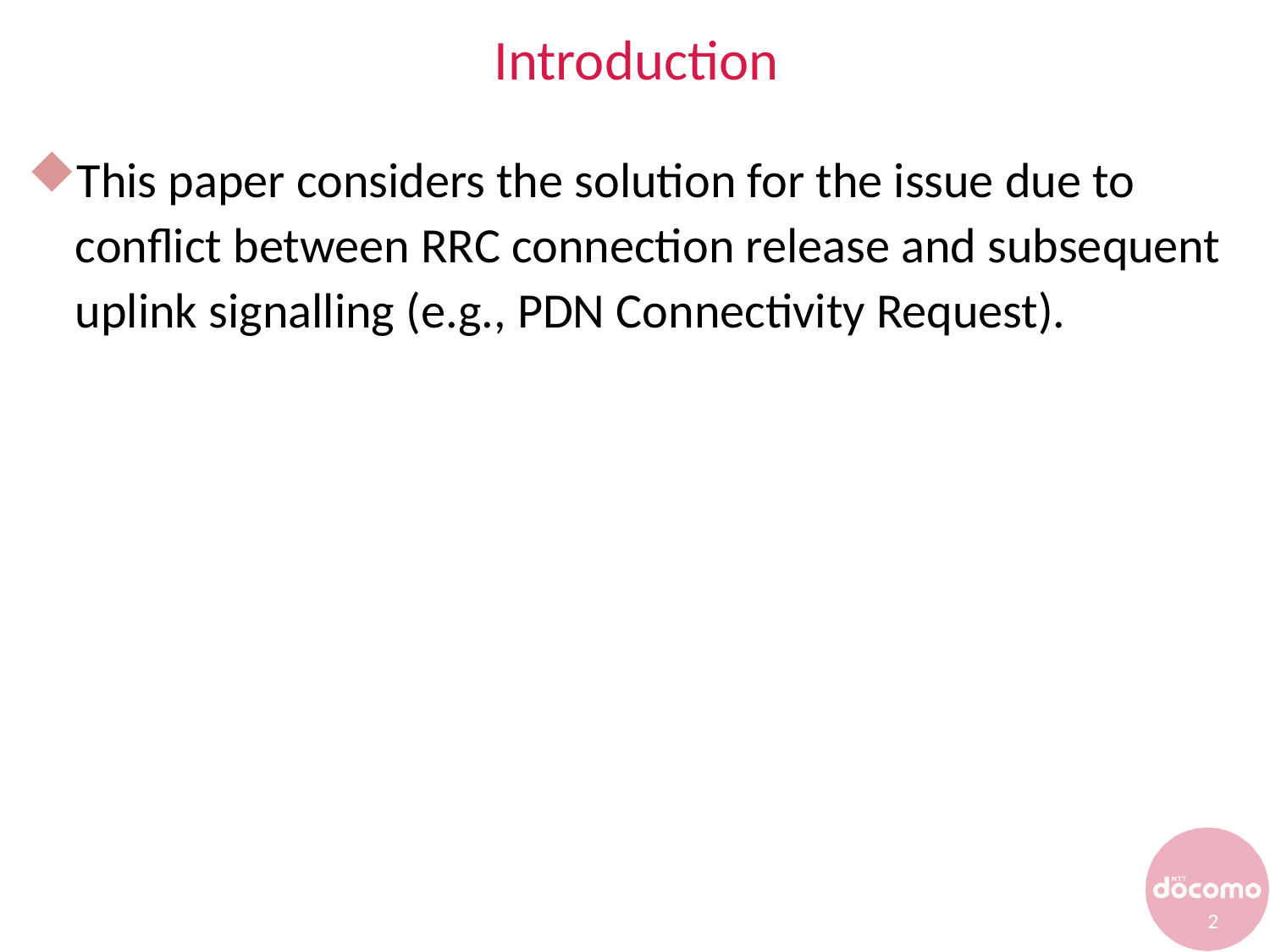

# Introduction
This paper considers the solution for the issue due to conflict between RRC connection release and subsequent uplink signalling (e.g., PDN Connectivity Request).
2